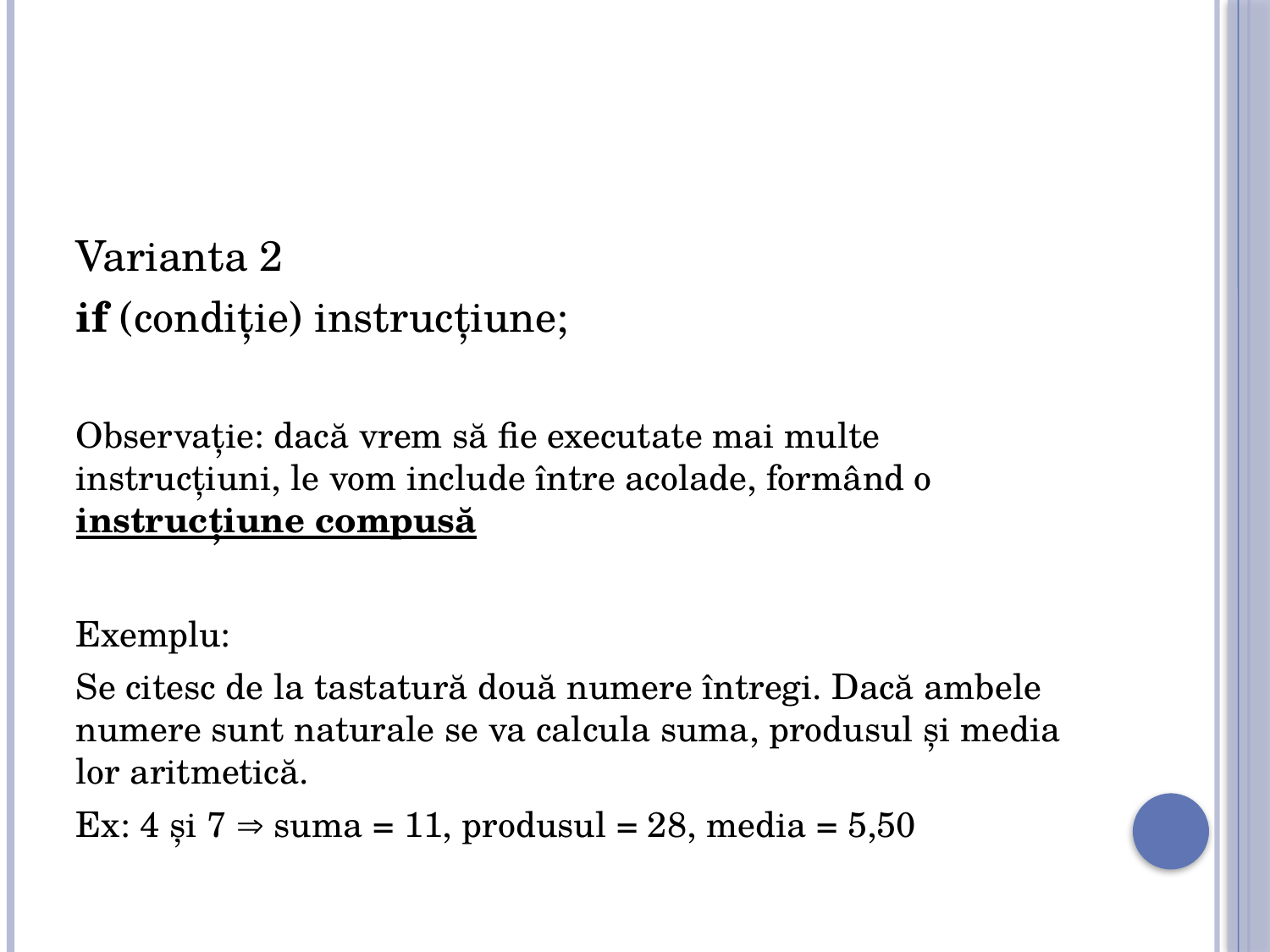

#
Varianta 2
if (condiţie) instrucţiune;

Observație: dacă vrem să fie executate mai multe instrucțiuni, le vom include între acolade, formând o instrucțiune compusă

Exemplu:
Se citesc de la tastatură două numere întregi. Dacă ambele numere sunt naturale se va calcula suma, produsul și media lor aritmetică.
Ex: 4 și 7 ⇒ suma = 11, produsul = 28, media = 5,50